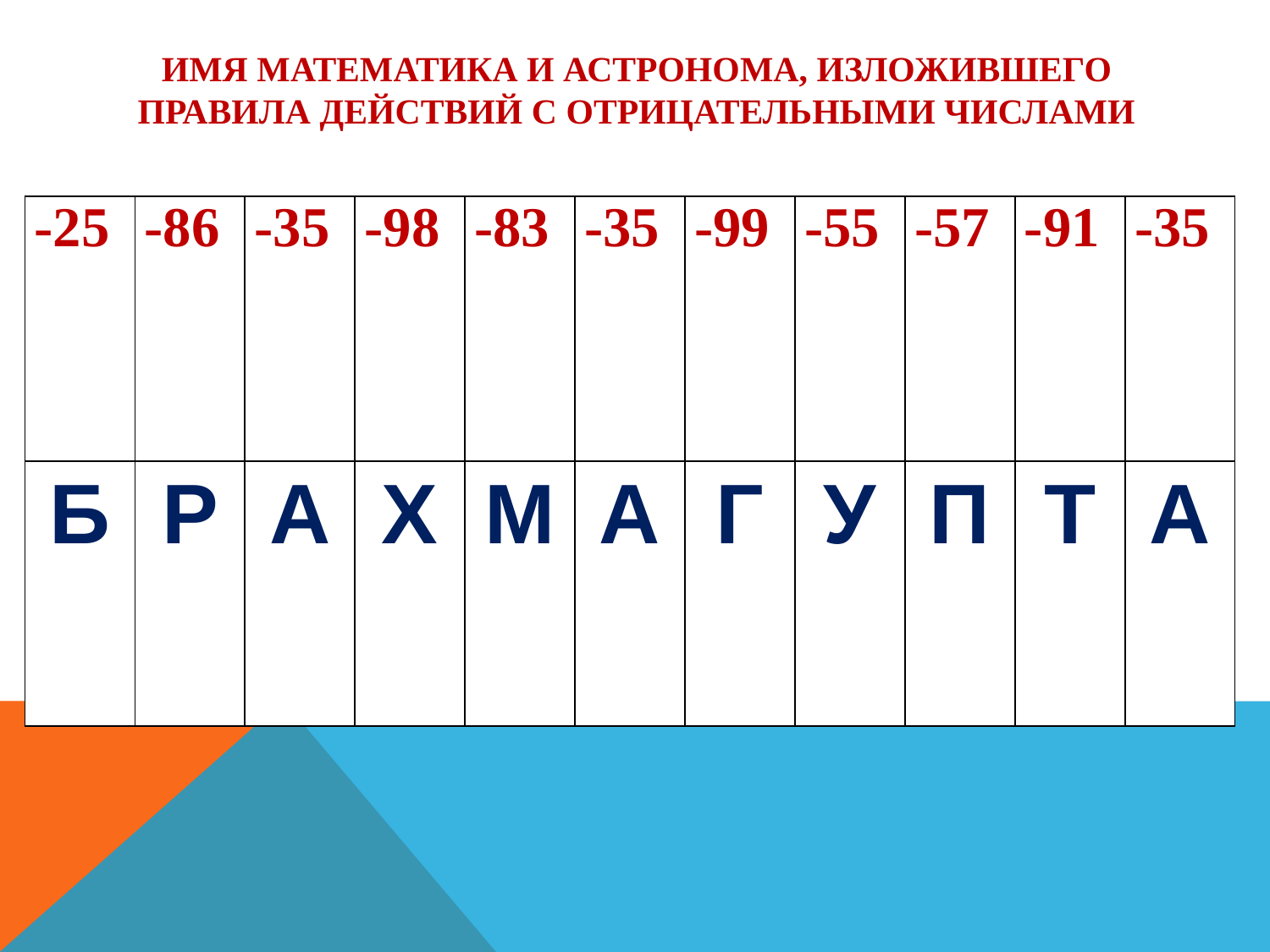

# имя математика и астронома, изложившего правила действий с отрицательными числами

| -25 | -86 | -35 | -98 | -83 | -35 | -99 | -55 | -57 | -91 | -35 |
| --- | --- | --- | --- | --- | --- | --- | --- | --- | --- | --- |
| Б | Р | А | Х | М | А | Г | У | П | Т | А |